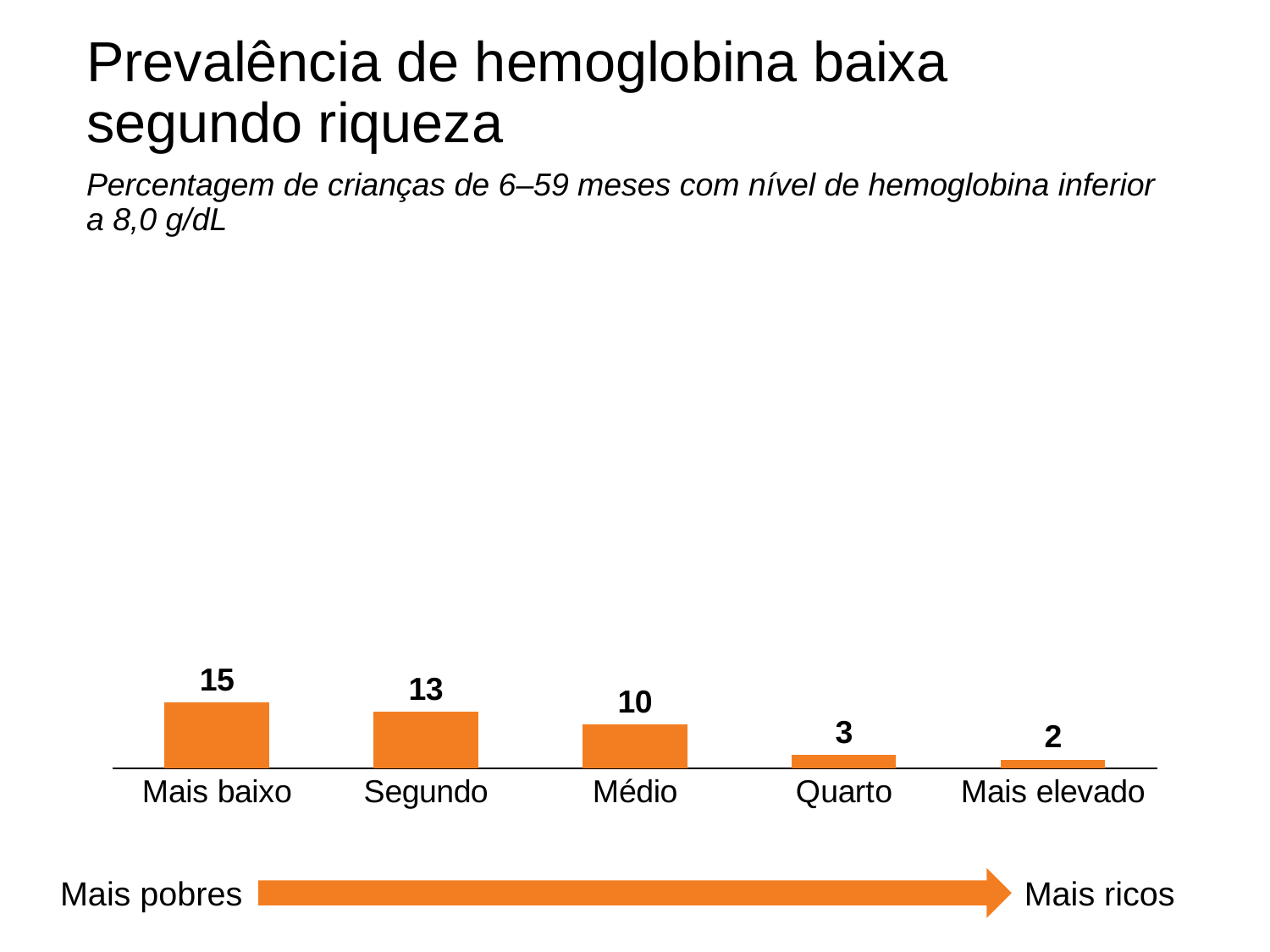

# Prevalência de hemoglobina baixa segundo riqueza
Percentagem de crianças de 6–59 meses com nível de hemoglobina inferior a 8,0 g/dL

### Chart

| Category | Mais baixo |
|---|---|
| Mais baixo | 15.0 |
| Segundo | 13.0 |
| Médio | 10.0 |
| Quarto | 3.0 |
| Mais elevado | 2.0 |
Mais pobres
Mais ricos